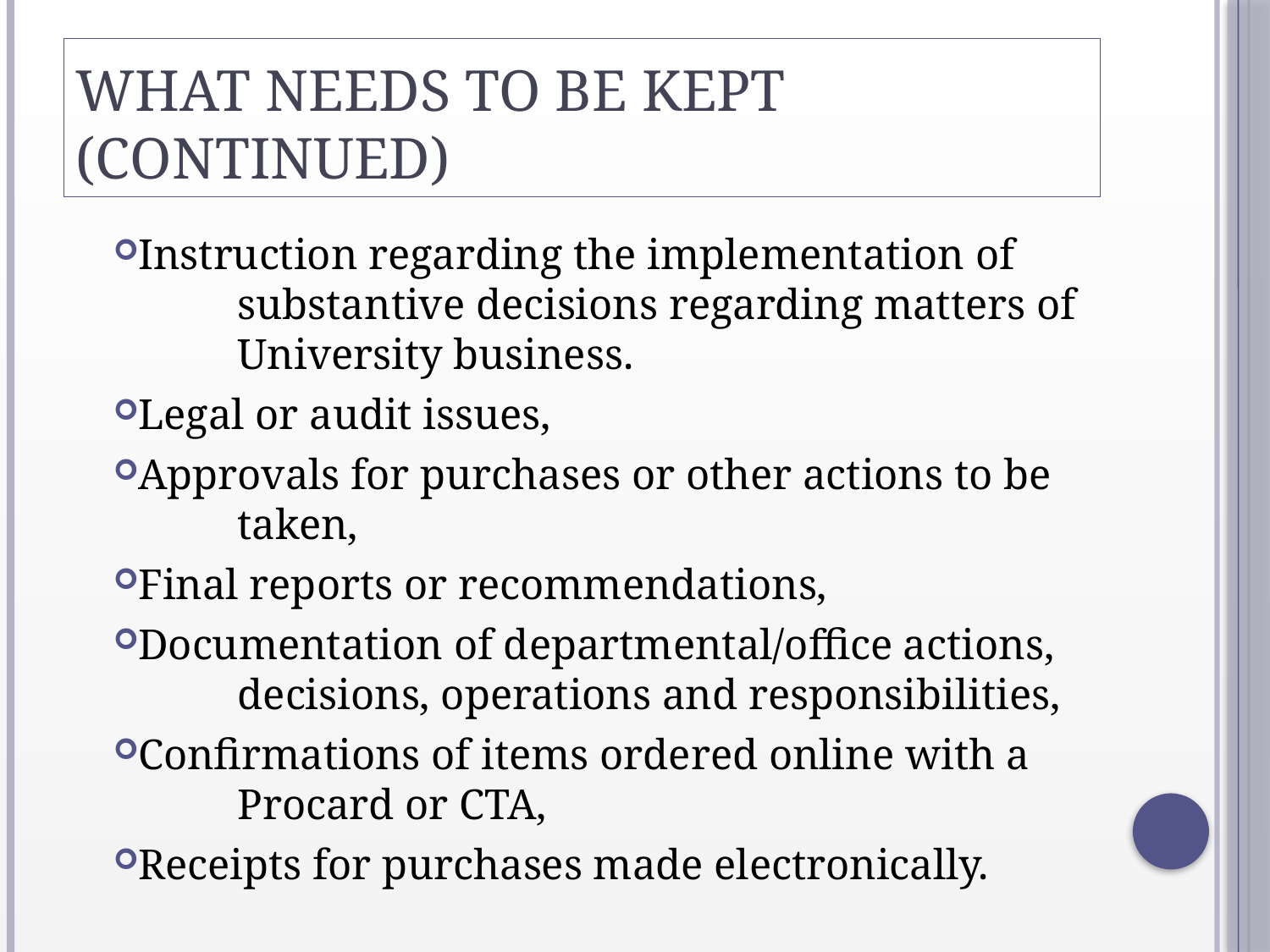

# What needs to be kept (Continued)
Instruction regarding the implementation of 	substantive decisions regarding matters of 	University business.
Legal or audit issues,
Approvals for purchases or other actions to be 	taken,
Final reports or recommendations,
Documentation of departmental/office actions, 	decisions, operations and responsibilities,
Confirmations of items ordered online with a 	Procard or CTA,
Receipts for purchases made electronically.